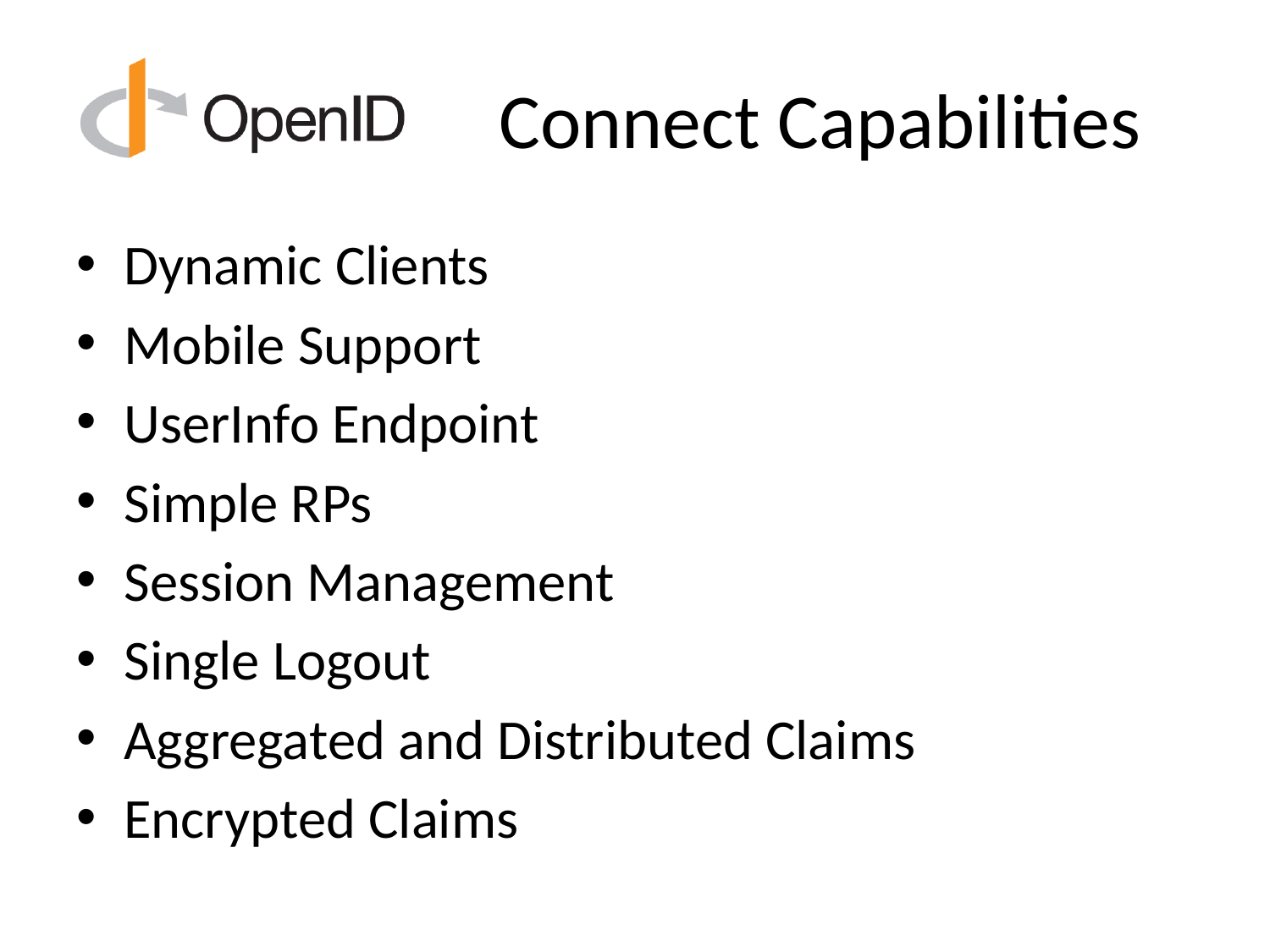

# Connect Capabilities
Dynamic Clients
Mobile Support
UserInfo Endpoint
Simple RPs
Session Management
Single Logout
Aggregated and Distributed Claims
Encrypted Claims